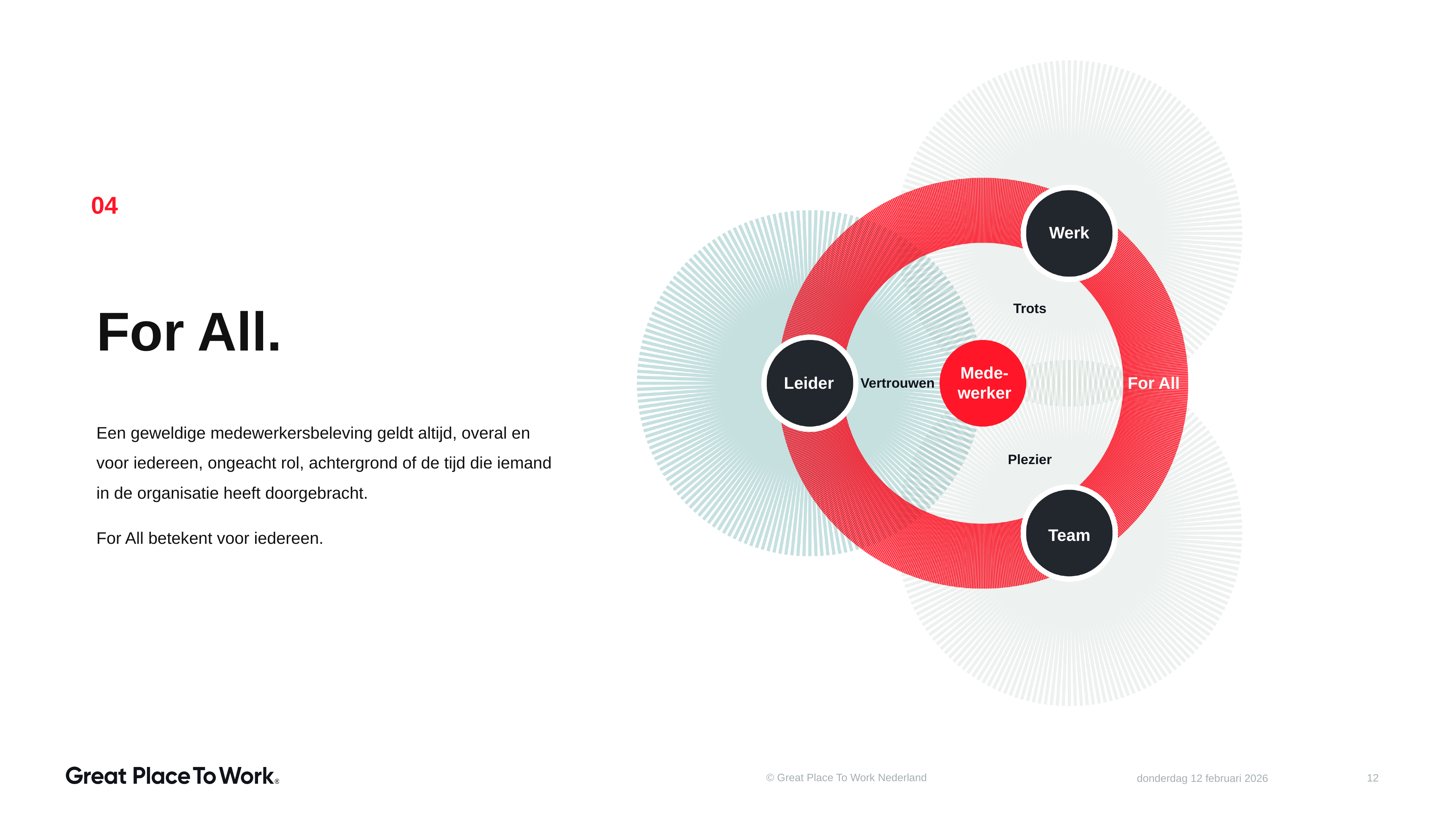

© Great Place To Work Nederland
12
donderdag 12 februari 2026